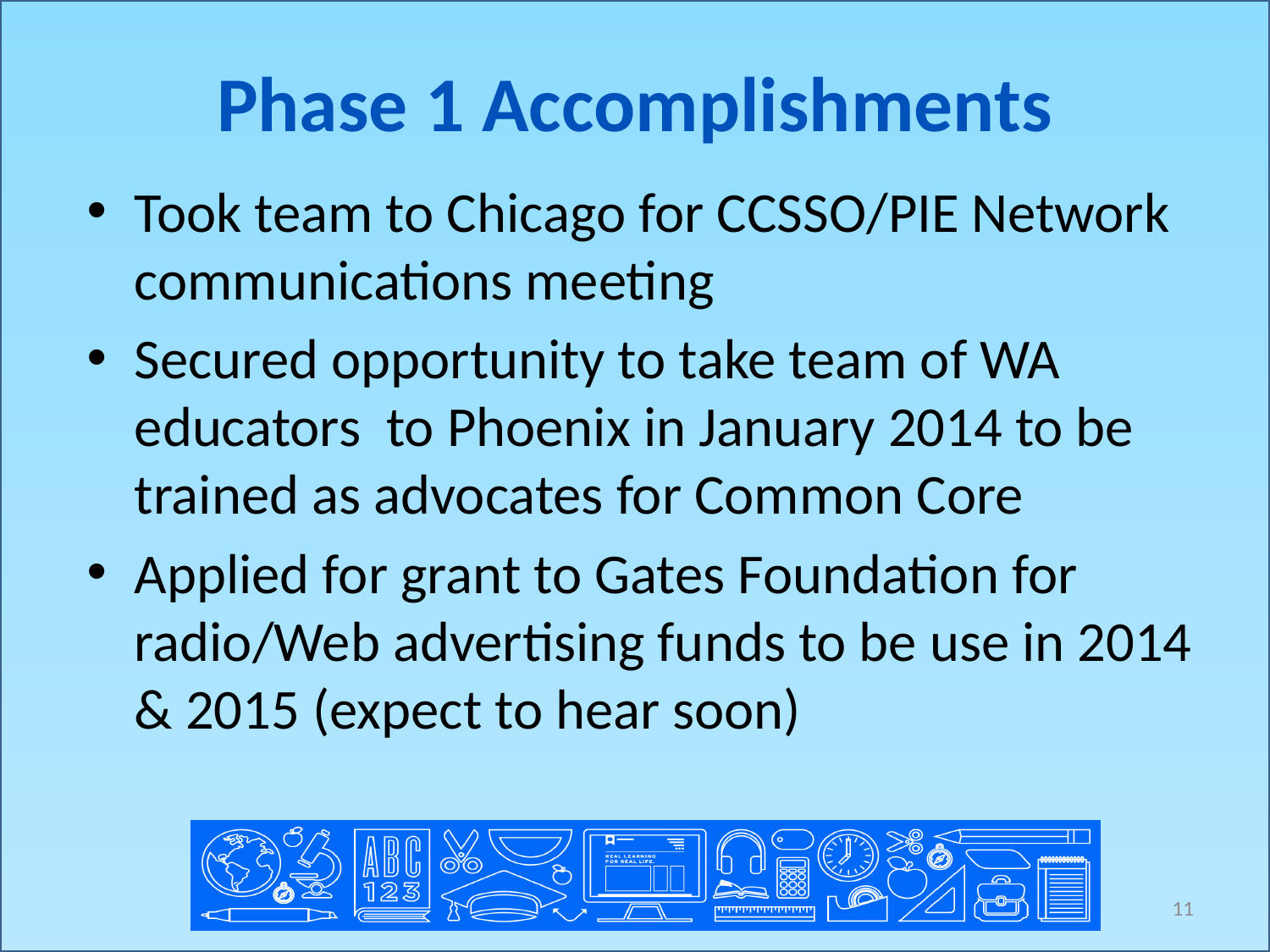

# Phase 1 Accomplishments
Took team to Chicago for CCSSO/PIE Network communications meeting
Secured opportunity to take team of WA educators  to Phoenix in January 2014 to be trained as advocates for Common Core
Applied for grant to Gates Foundation for radio/Web advertising funds to be use in 2014 & 2015 (expect to hear soon)

11